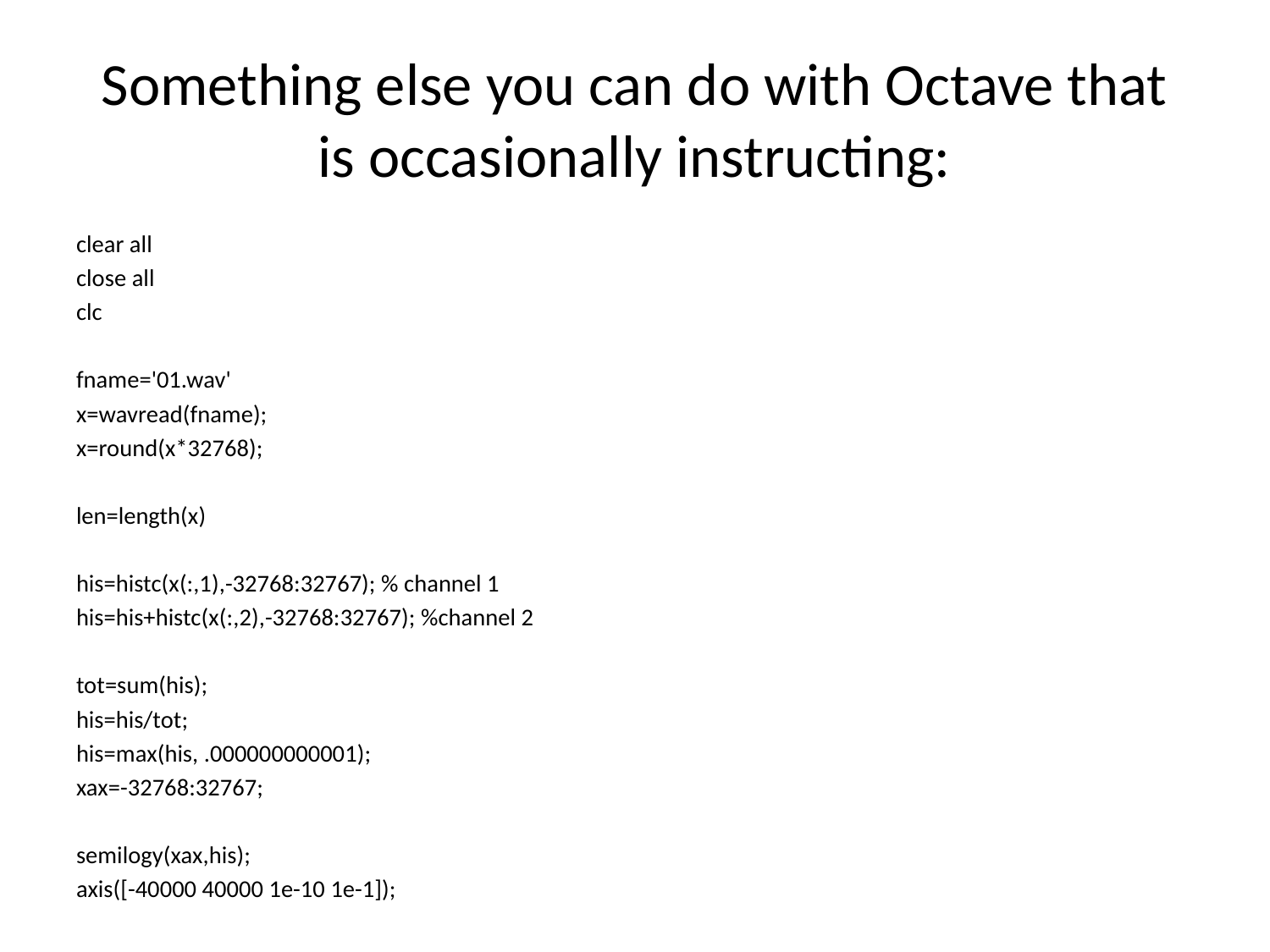

# Something else you can do with Octave that is occasionally instructing:
clear all
close all
clc

fname='01.wav'
x=wavread(fname);
x=round(x*32768);

len=length(x)

his=histc(x(:,1),-32768:32767); % channel 1
his=his+histc(x(:,2),-32768:32767); %channel 2

tot=sum(his);
his=his/tot;
his=max(his, .000000000001);
xax=-32768:32767;

semilogy(xax,his);
axis([-40000 40000 1e-10 1e-1]);